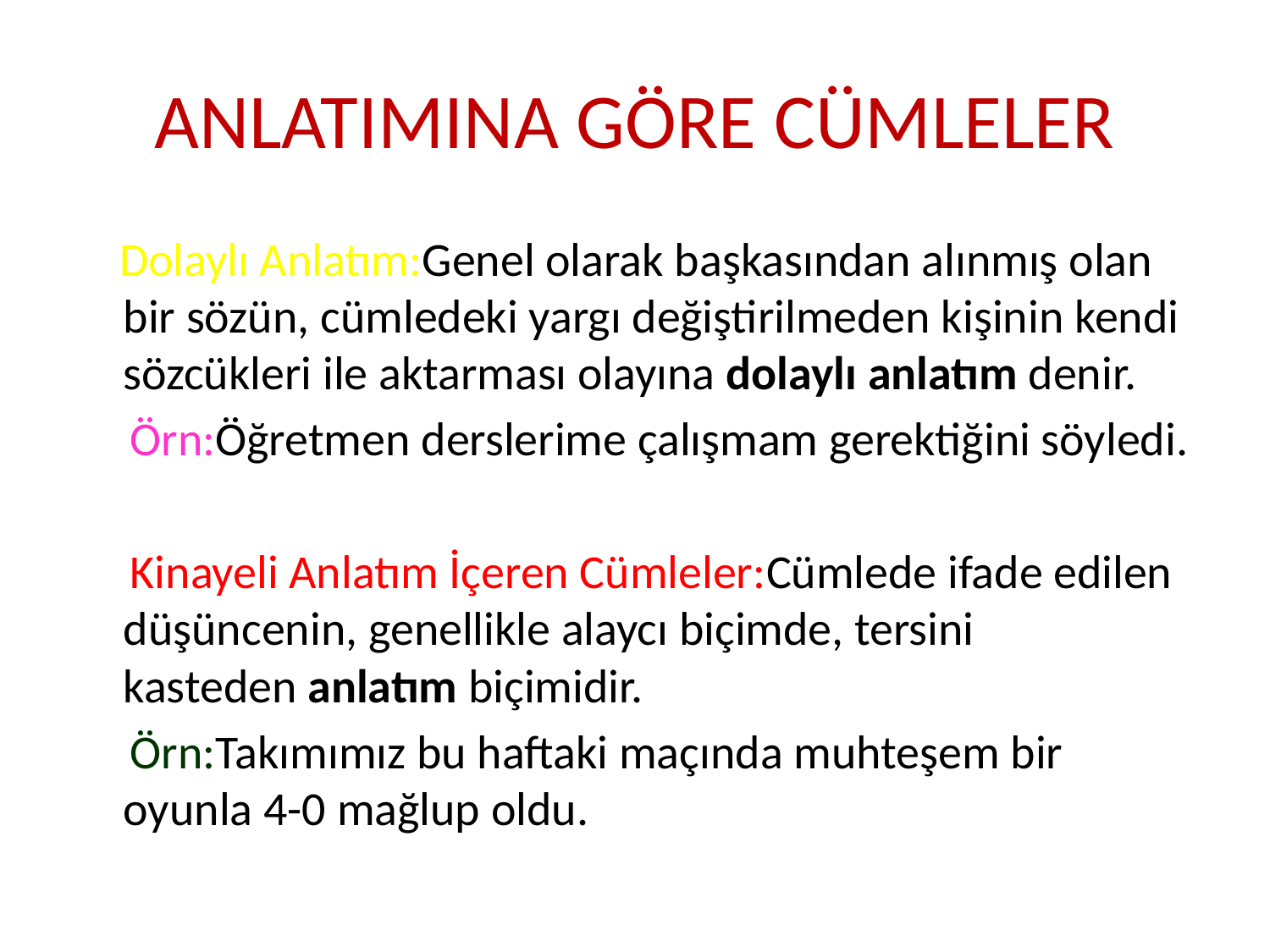

# ANLATIMINA GÖRE CÜMLELER
    Dolaylı Anlatım:Genel olarak başkasından alınmış olan bir sözün, cümledeki yargı değiştirilmeden kişinin kendi sözcükleri ile aktarması olayına dolaylı anlatım denir.
     Örn:Öğretmen derslerime çalışmam gerektiğini söyledi.

     Kinayeli Anlatım İçeren Cümleler:Cümlede ifade edilen düşüncenin, genellikle alaycı biçimde, tersini kasteden anlatım biçimidir.
     Örn:Takımımız bu haftaki maçında muhteşem bir oyunla 4-0 mağlup oldu.